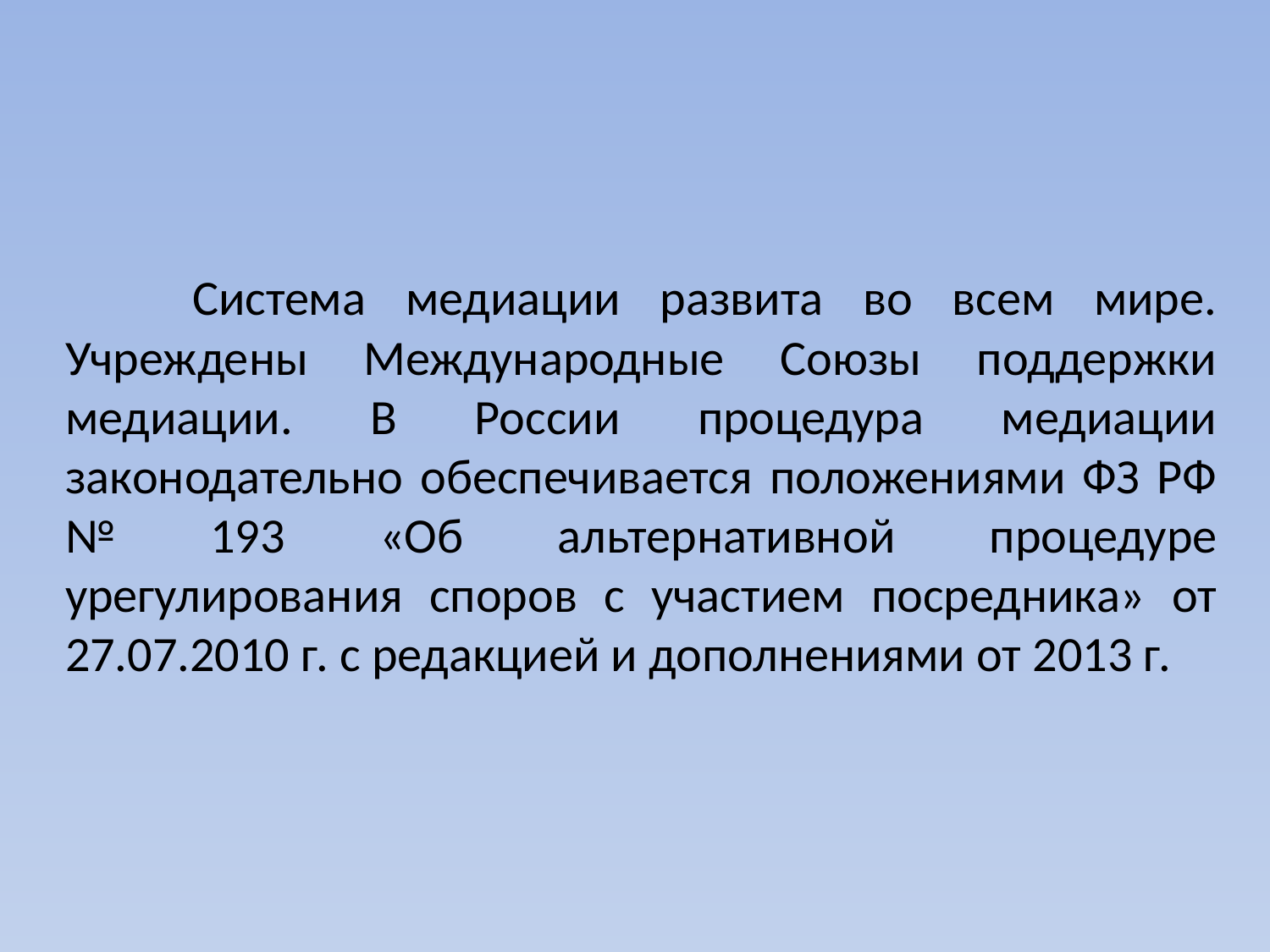

Система медиации развита во всем мире. Учреждены Международные Союзы поддержки медиации. В России процедура медиации законодательно обеспечивается положениями ФЗ РФ № 193 «Об альтернативной процедуре урегулирования споров с участием посредника» от 27.07.2010 г. с редакцией и дополнениями от 2013 г.